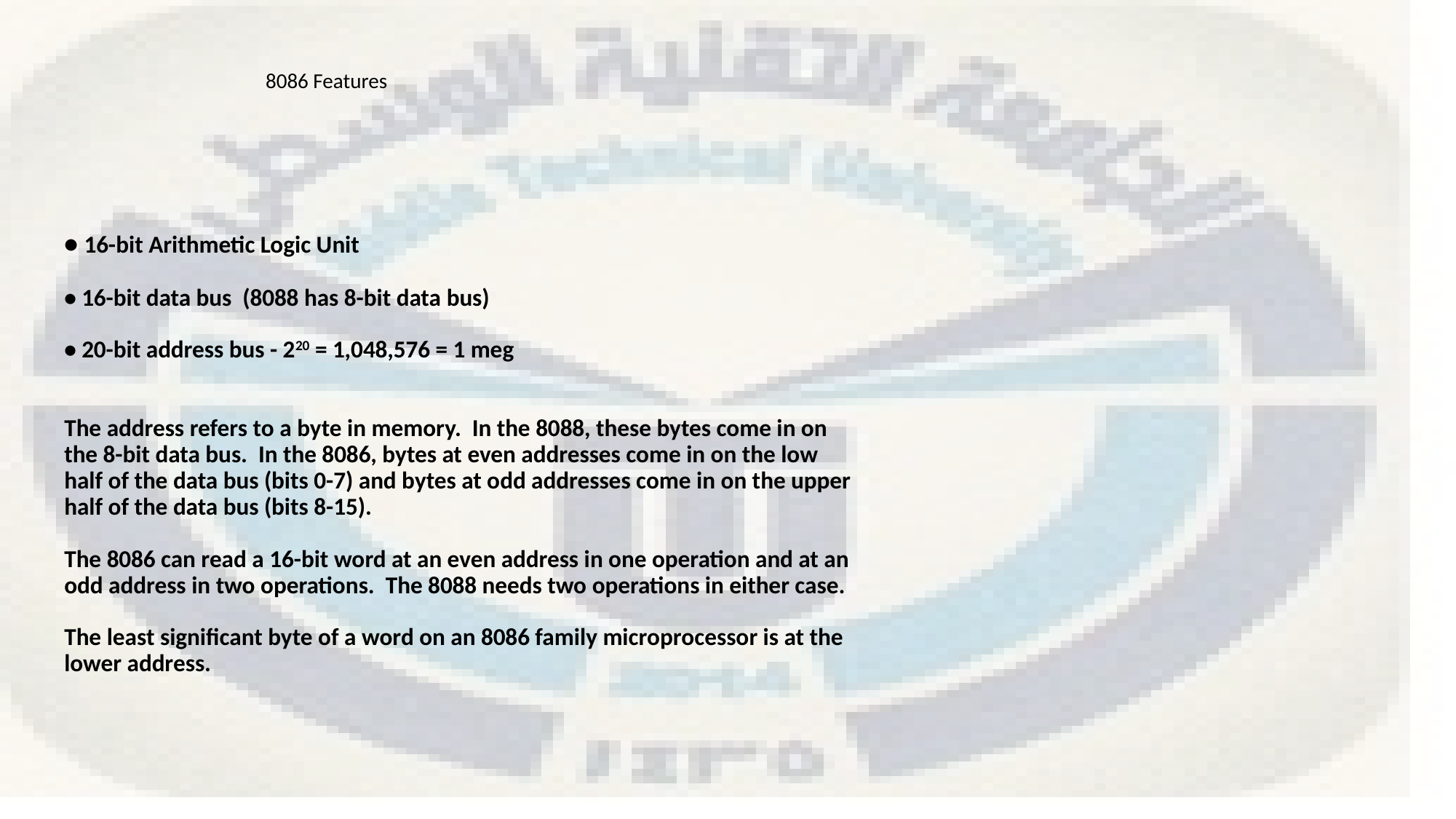

# 8086 Features

• 16-bit Arithmetic Logic Unit

• 16-bit data bus  (8088 has 8-bit data bus)

• 20-bit address bus - 220 = 1,048,576 = 1 meg

The address refers to a byte in memory.  In the 8088, these bytes come in on
the 8-bit data bus.  In the 8086, bytes at even addresses come in on the low
half of the data bus (bits 0-7) and bytes at odd addresses come in on the upper
half of the data bus (bits 8-15).

The 8086 can read a 16-bit word at an even address in one operation and at an
odd address in two operations.  The 8088 needs two operations in either case.

The least significant byte of a word on an 8086 family microprocessor is at the
lower address.